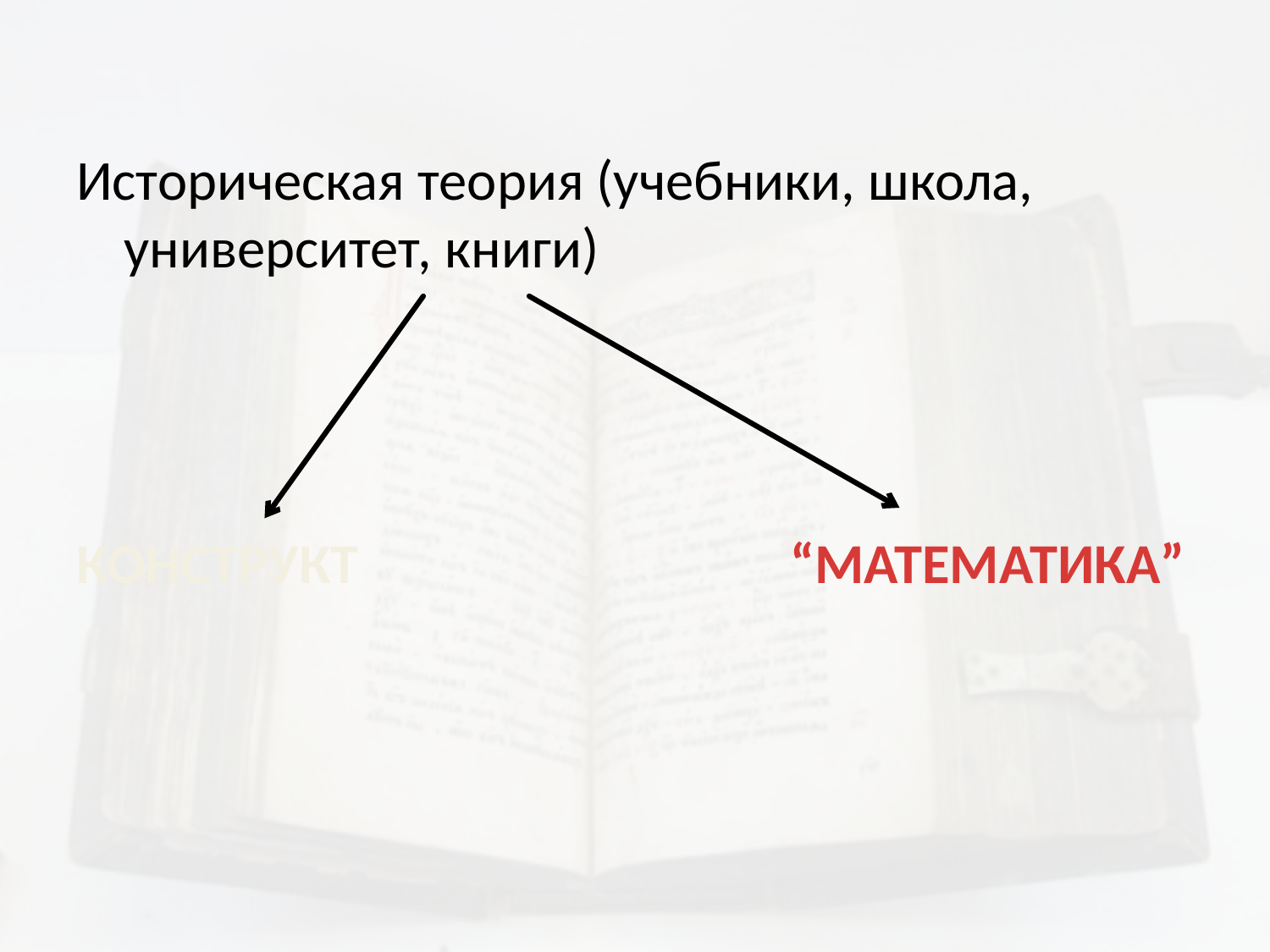

Историческая теория (учебники, школа, университет, книги)

КОНСТРУКТ                                  “МАТЕМАТИКА”